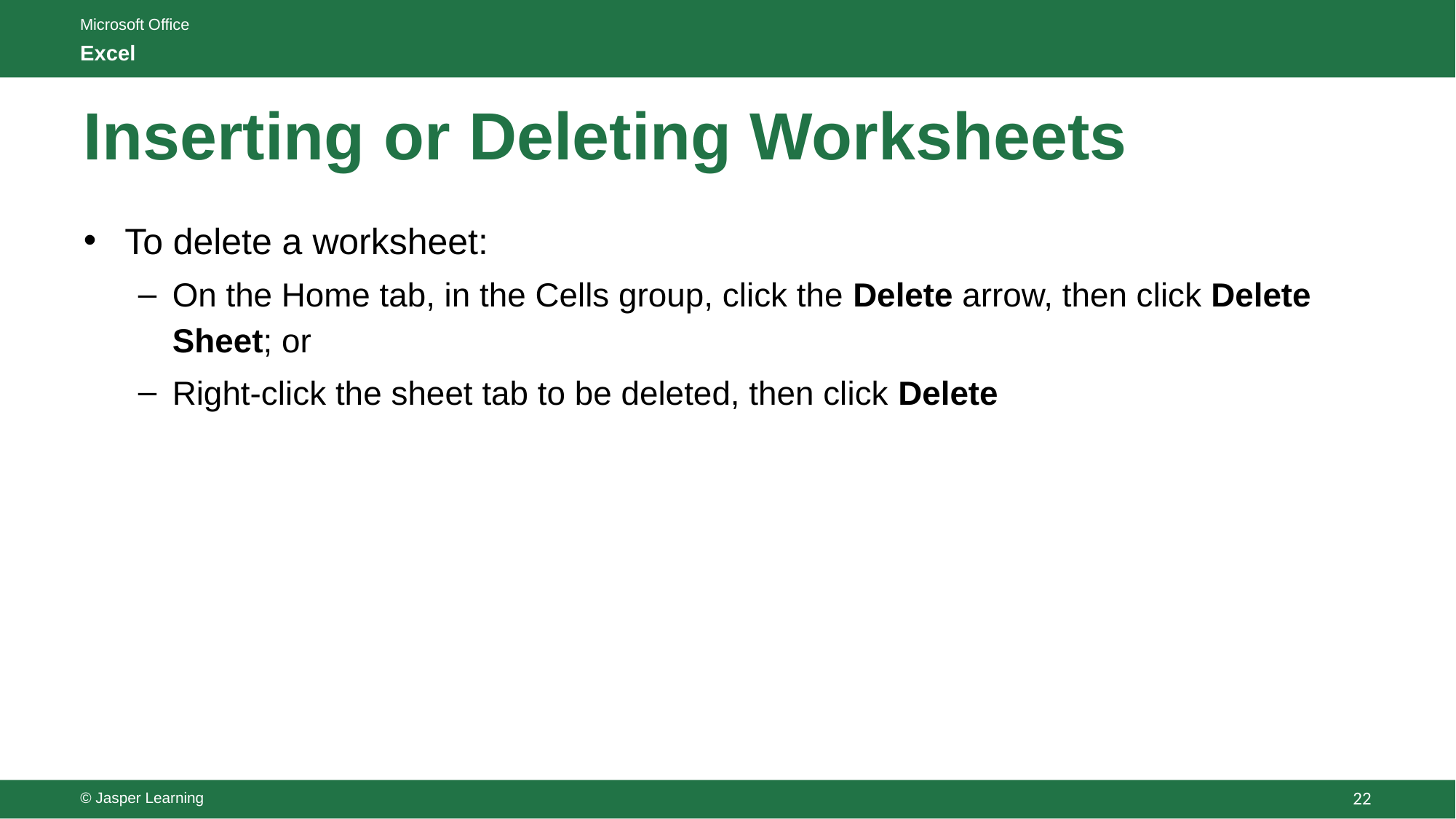

# Inserting or Deleting Worksheets
To delete a worksheet:
On the Home tab, in the Cells group, click the Delete arrow, then click Delete Sheet; or
Right-click the sheet tab to be deleted, then click Delete
© Jasper Learning
22